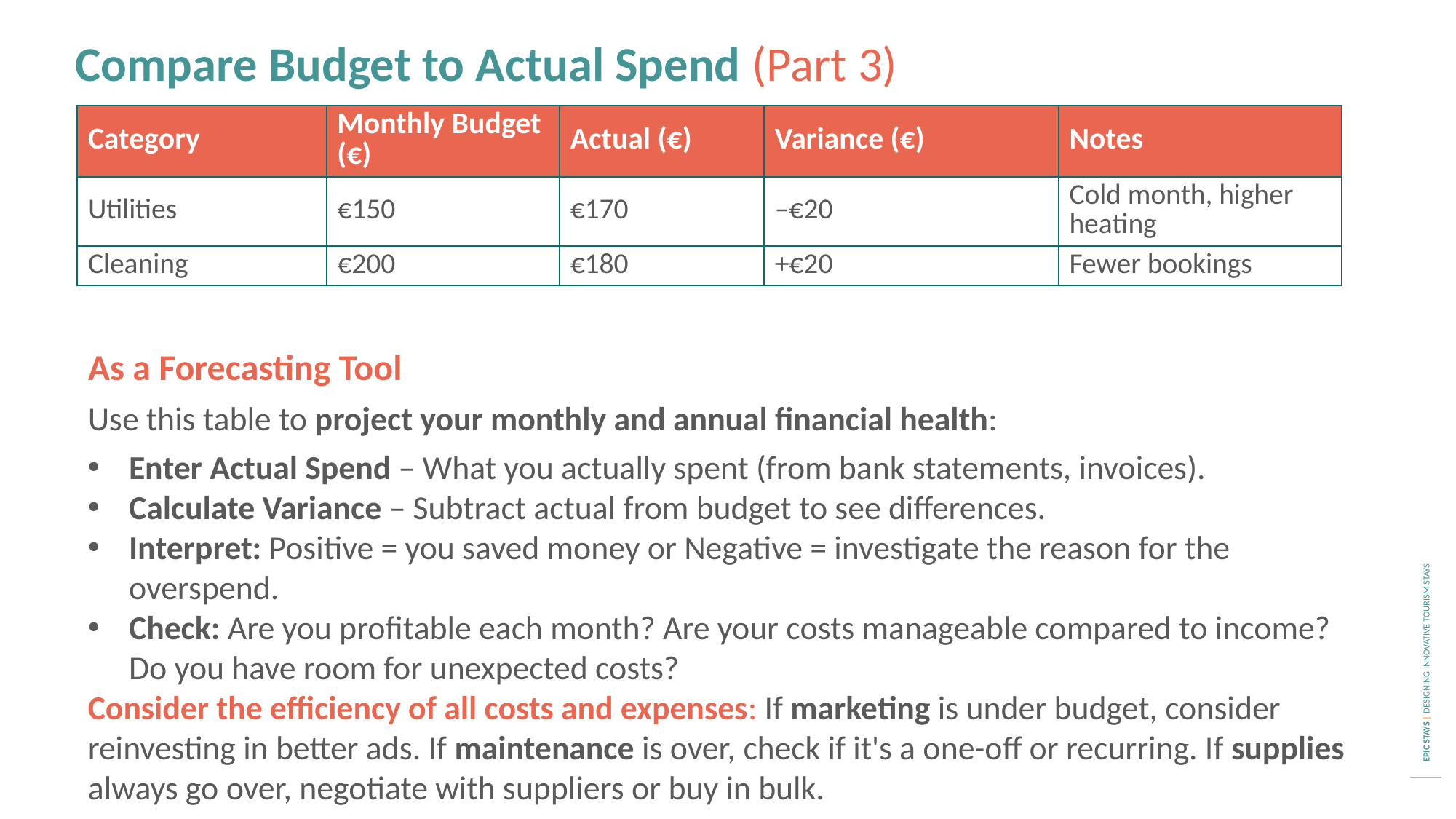

Compare Budget to Actual Spend (Part 3)
| Category | Monthly Budget (€) | Actual (€) | Variance (€) | Notes |
| --- | --- | --- | --- | --- |
| Utilities | €150 | €170 | –€20 | Cold month, higher heating |
| Cleaning | €200 | €180 | +€20 | Fewer bookings |
As a Forecasting Tool
Use this table to project your monthly and annual financial health:
Enter Actual Spend – What you actually spent (from bank statements, invoices).
Calculate Variance – Subtract actual from budget to see differences.
Interpret: Positive = you saved money or Negative = investigate the reason for the overspend.
Check: Are you profitable each month? Are your costs manageable compared to income? Do you have room for unexpected costs?
Consider the efficiency of all costs and expenses: If marketing is under budget, consider reinvesting in better ads. If maintenance is over, check if it's a one-off or recurring. If supplies always go over, negotiate with suppliers or buy in bulk.